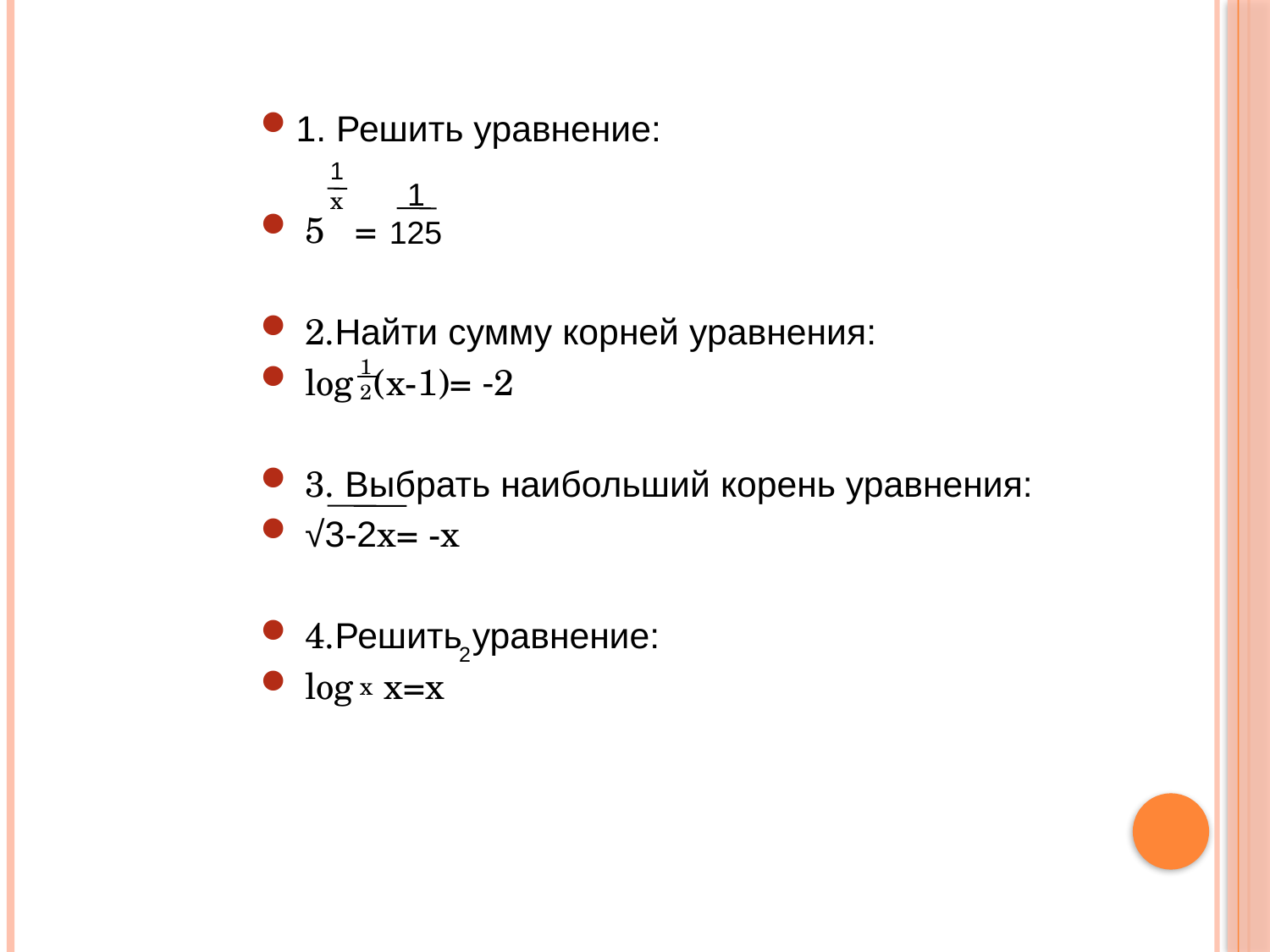

1. Решить уравнение:

5   =

2.Найти сумму корней уравнения:
log  (x-1)= -2

3. Выбрать наибольший корень уравнения:
√3-2x= -x

4.Решить уравнение:
log   x=x
1
x
  1
125
1
2
2
x